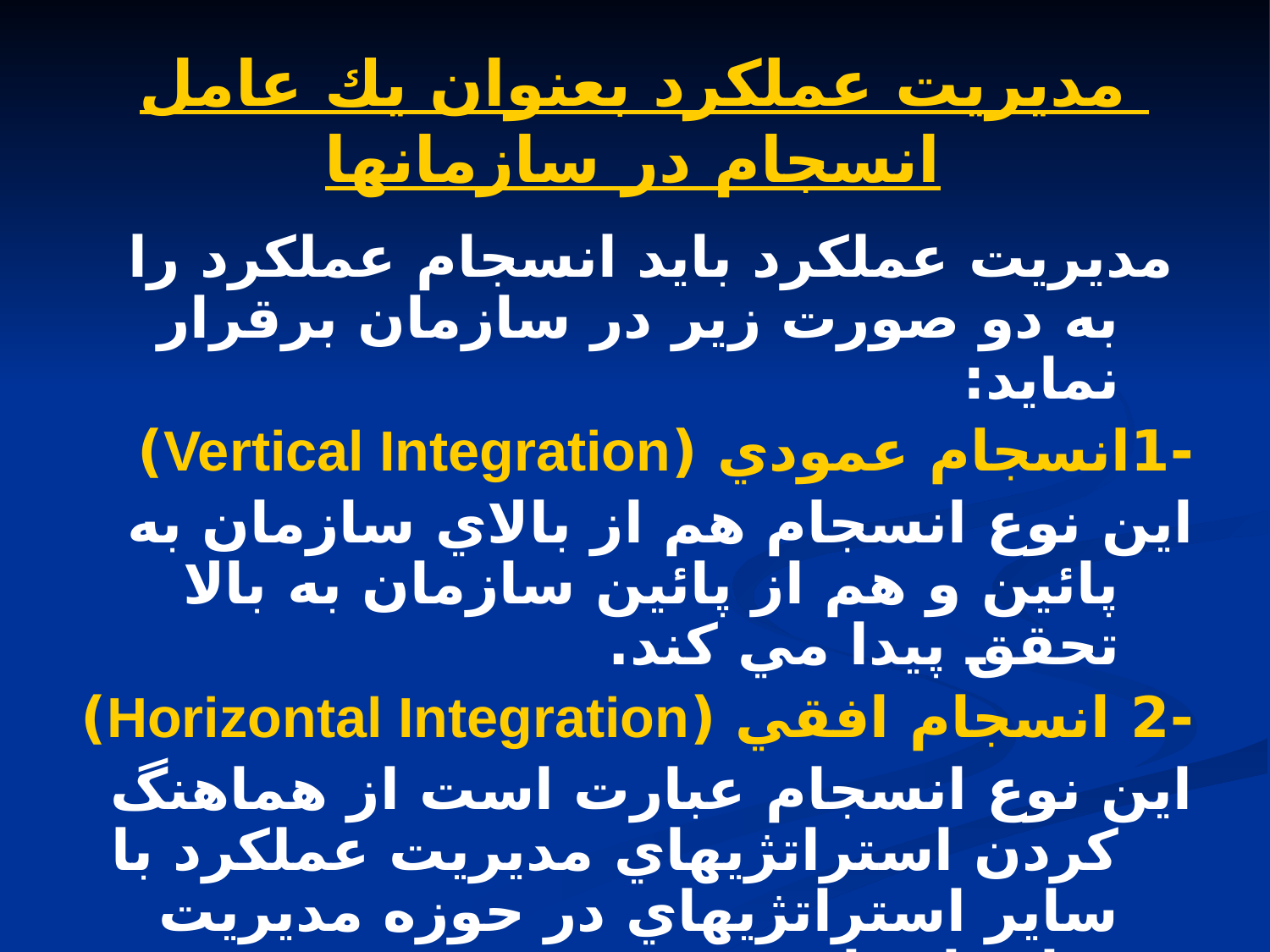

# مديريت عملكرد بعنوان يك عامل انسجام در سازمانها
 مديريت عملكرد بايد انسجام عملكرد را به دو صورت زير در سازمان برقرار نمايد:
-1انسجام عمودي (Vertical Integration)
اين نوع انسجام هم از بالاي سازمان به پائين و هم از پائين سازمان به بالا تحقق پيدا مي كند.
-2 انسجام افقي (Horizontal Integration)
اين نوع انسجام عبارت است از هماهنگ كردن استراتژيهاي مديريت عملكرد با ساير استراتژيهاي در حوزه مديريت منابع انساني.